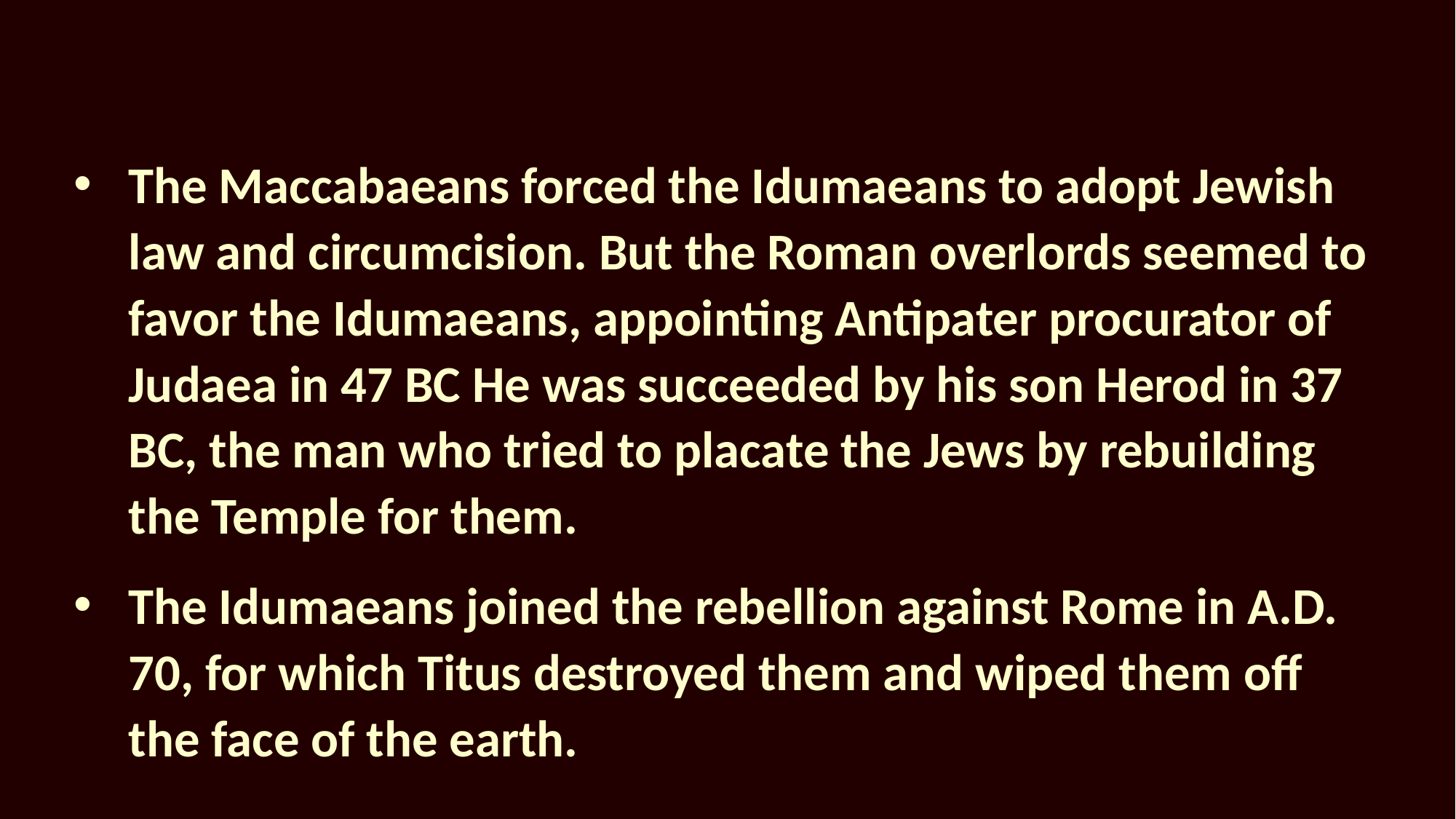

The Maccabaeans forced the Idumaeans to adopt Jewish law and circumcision. But the Roman overlords seemed to favor the Idumaeans, appointing Antipater procurator of Judaea in 47 BC He was succeeded by his son Herod in 37 BC, the man who tried to placate the Jews by rebuilding the Temple for them.
The Idumaeans joined the rebellion against Rome in A.D. 70, for which Titus destroyed them and wiped them off the face of the earth.